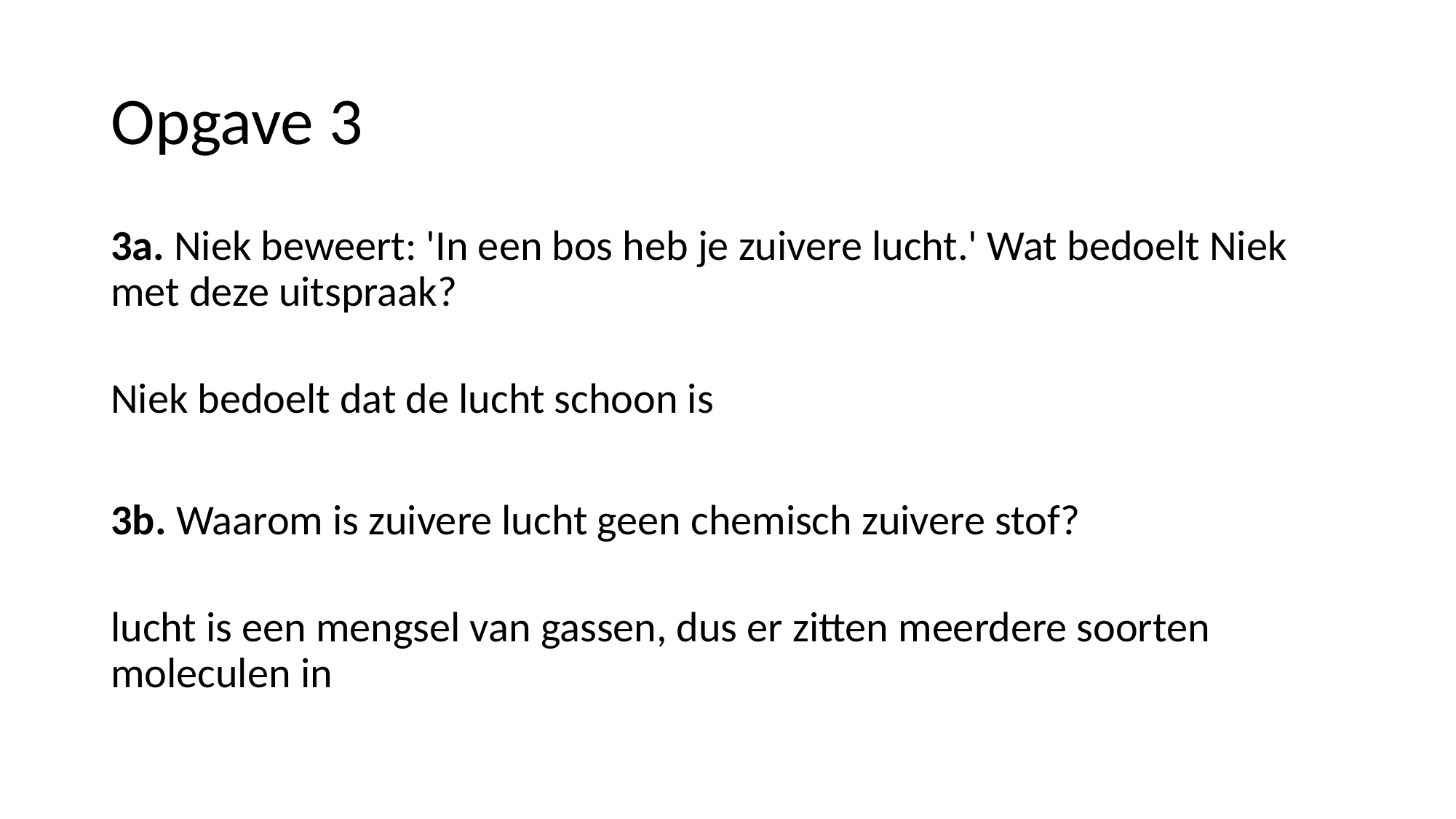

# Opgave 3
3a. Niek beweert: 'In een bos heb je zuivere lucht.' Wat bedoelt Niek met deze uitspraak?
Niek bedoelt dat de lucht schoon is

3b. Waarom is zuivere lucht geen chemisch zuivere stof?
lucht is een mengsel van gassen, dus er zitten meerdere soorten moleculen in